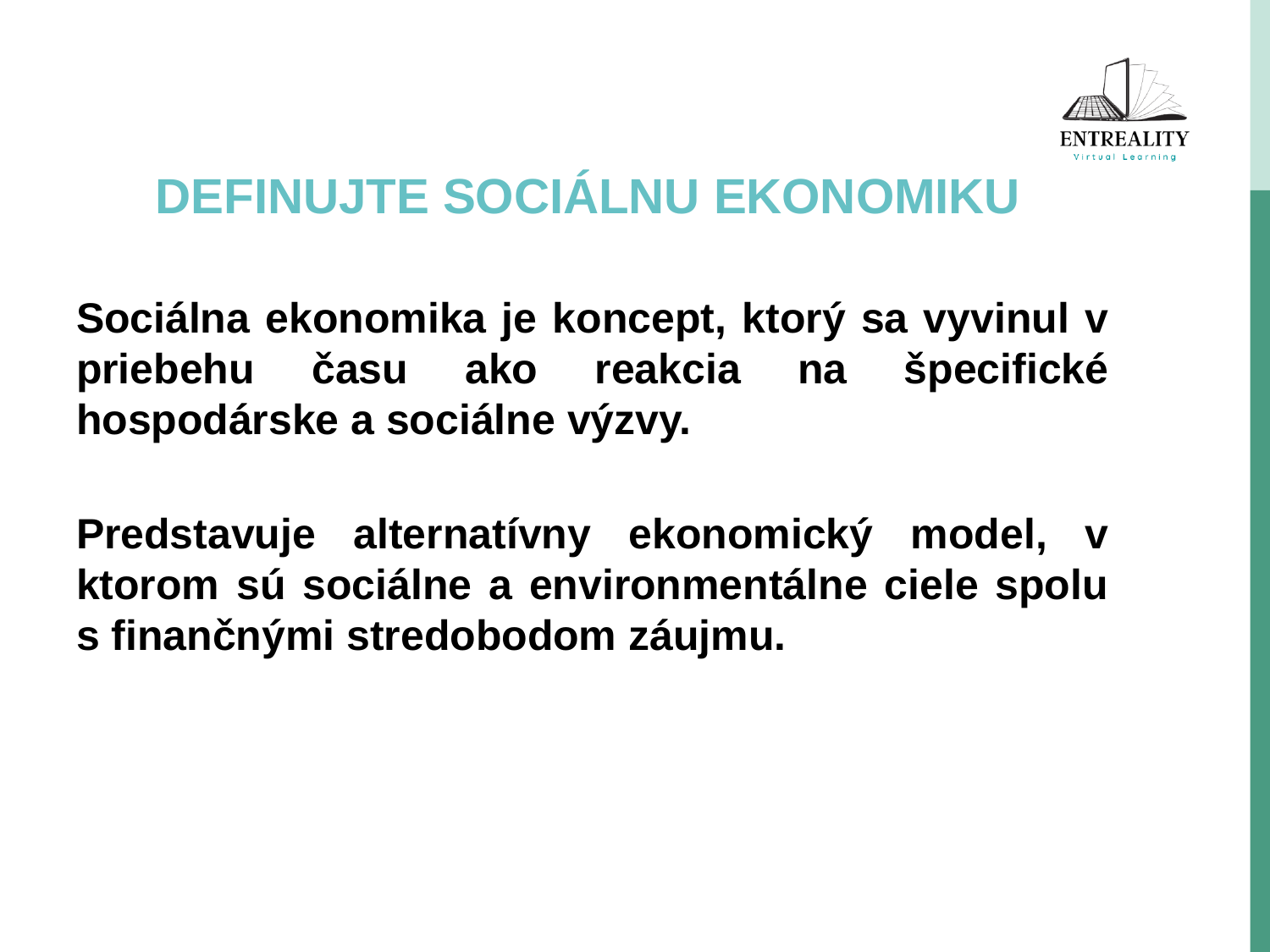

# DEFINUJTE SOCIÁLNU EKONOMIKU

Sociálna ekonomika je koncept, ktorý sa vyvinul v priebehu času ako reakcia na špecifické hospodárske a sociálne výzvy.

Predstavuje alternatívny ekonomický model, v ktorom sú sociálne a environmentálne ciele spolu s finančnými stredobodom záujmu.